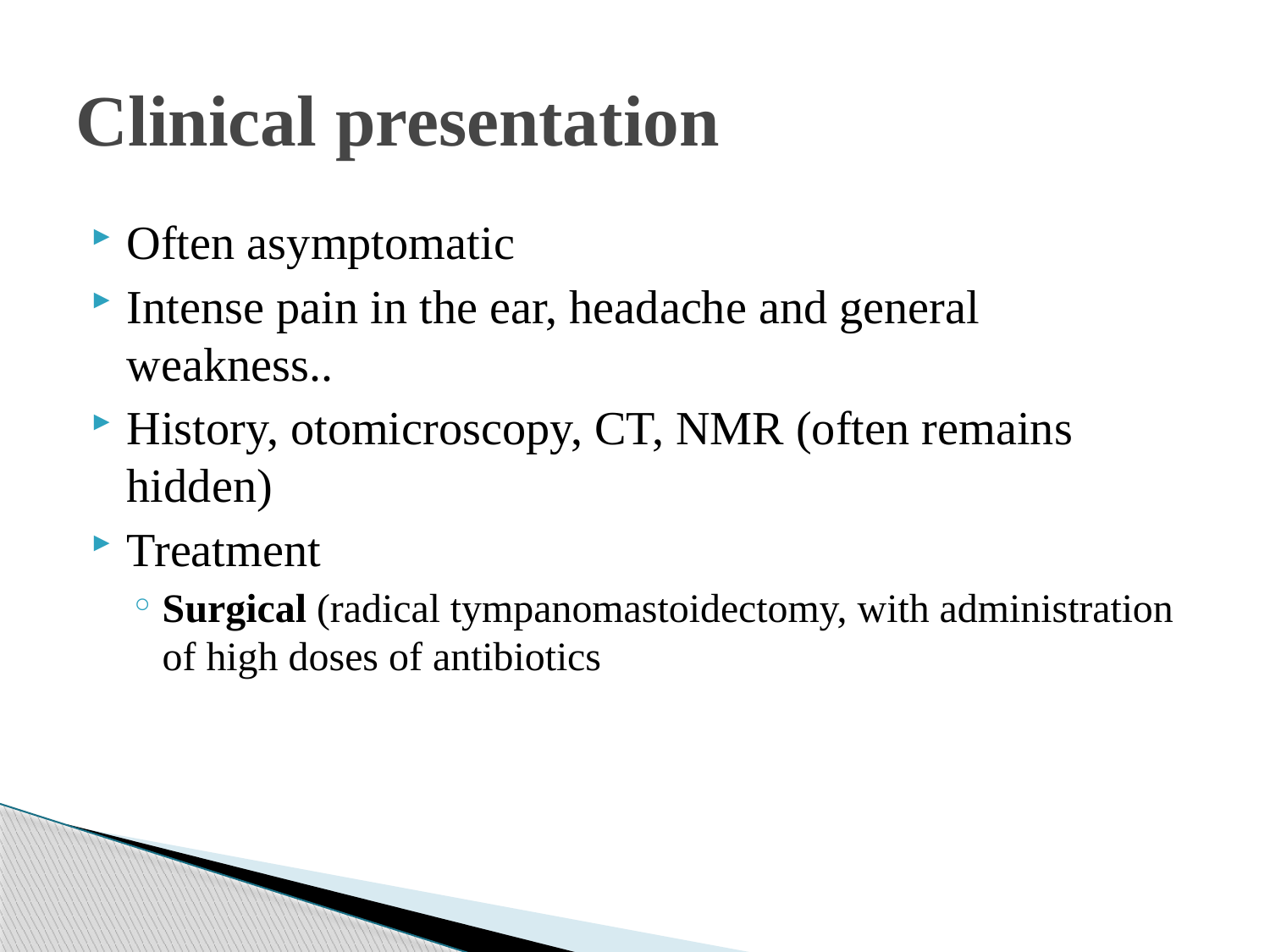

# Clinical presentation
Often asymptomatic
Intense pain in the ear, headache and general weakness..
History, otomicroscopy, CT, NMR (often remains hidden)
Treatment
Surgical (radical tympanomastoidectomy, with administration of high doses of antibiotics